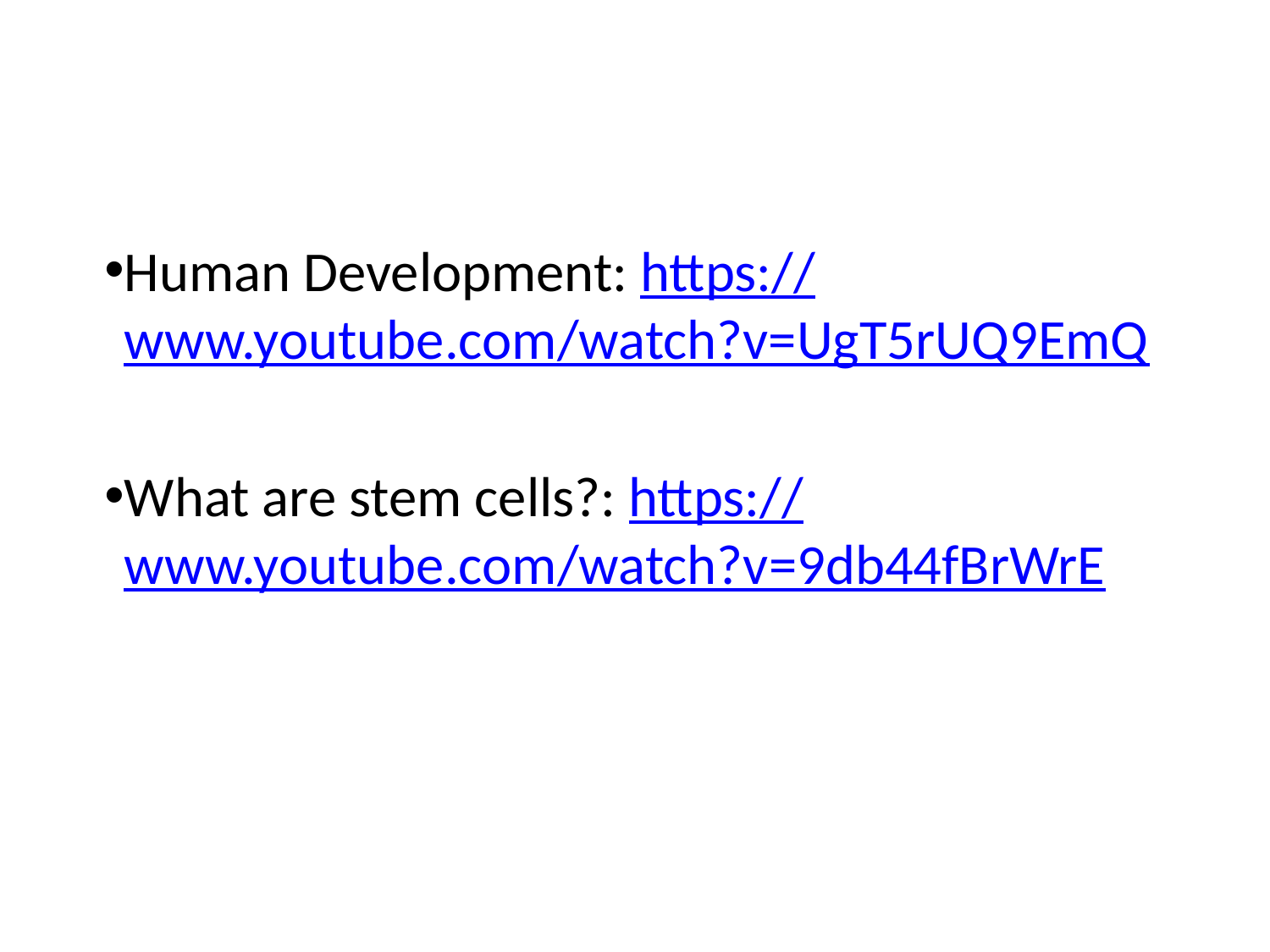

Human Development: https://www.youtube.com/watch?v=UgT5rUQ9EmQ

What are stem cells?: https://www.youtube.com/watch?v=9db44fBrWrE